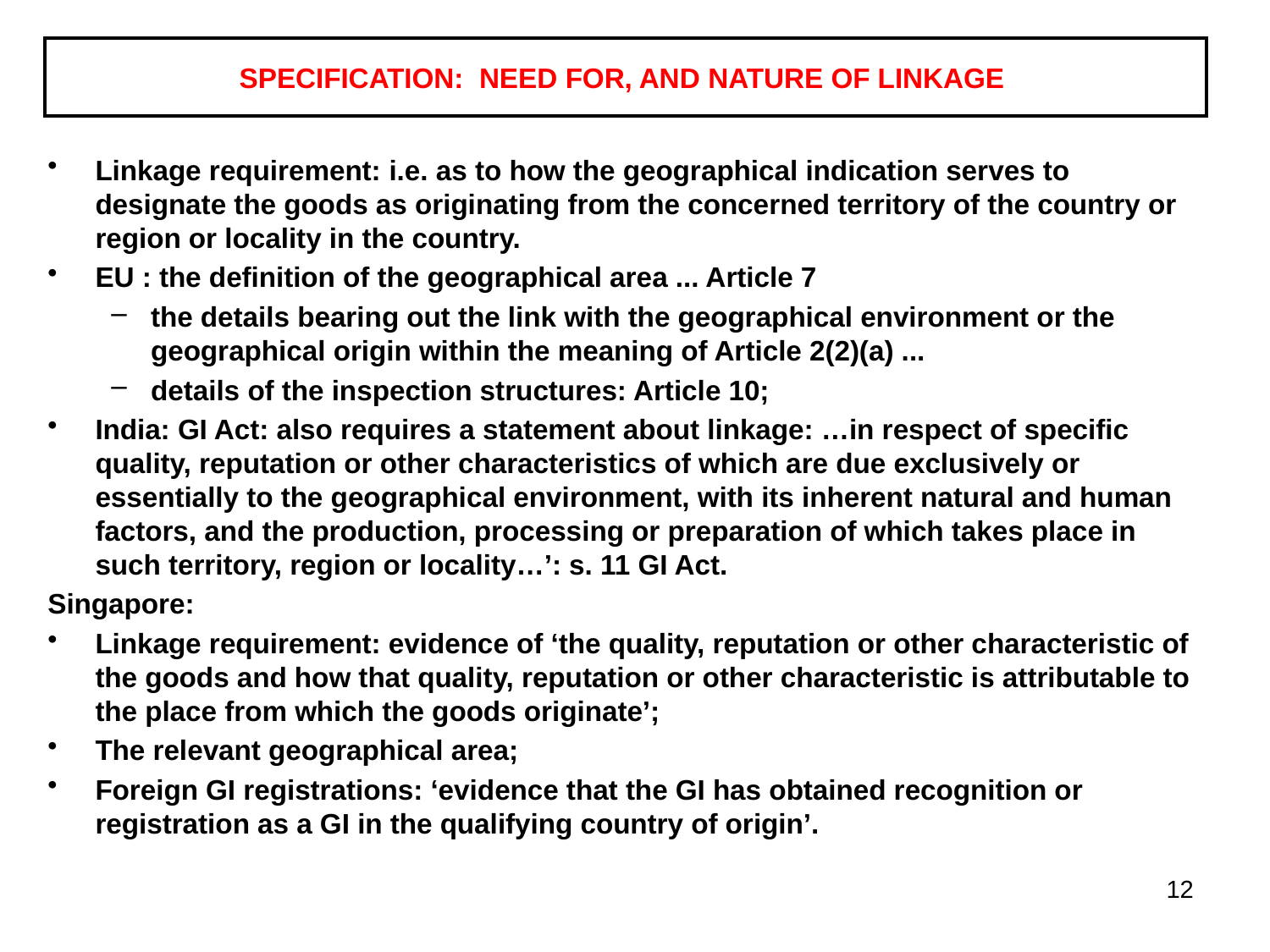

# SPECIFICATION:  NEED FOR, AND NATURE OF LINKAGE
Linkage requirement: i.e. as to how the geographical indication serves to designate the goods as originating from the concerned territory of the country or region or locality in the country.
EU : the definition of the geographical area ... Article 7
the details bearing out the link with the geographical environment or the geographical origin within the meaning of Article 2(2)(a) ...
details of the inspection structures: Article 10;
India: GI Act: also requires a statement about linkage: …in respect of specific quality, reputation or other characteristics of which are due exclusively or essentially to the geographical environment, with its inherent natural and human factors, and the production, processing or preparation of which takes place in such territory, region or locality…’: s. 11 GI Act.
Singapore:
Linkage requirement: evidence of ‘the quality, reputation or other characteristic of the goods and how that quality, reputation or other characteristic is attributable to the place from which the goods originate’;
The relevant geographical area;
Foreign GI registrations: ‘evidence that the GI has obtained recognition or registration as a GI in the qualifying country of origin’.

12